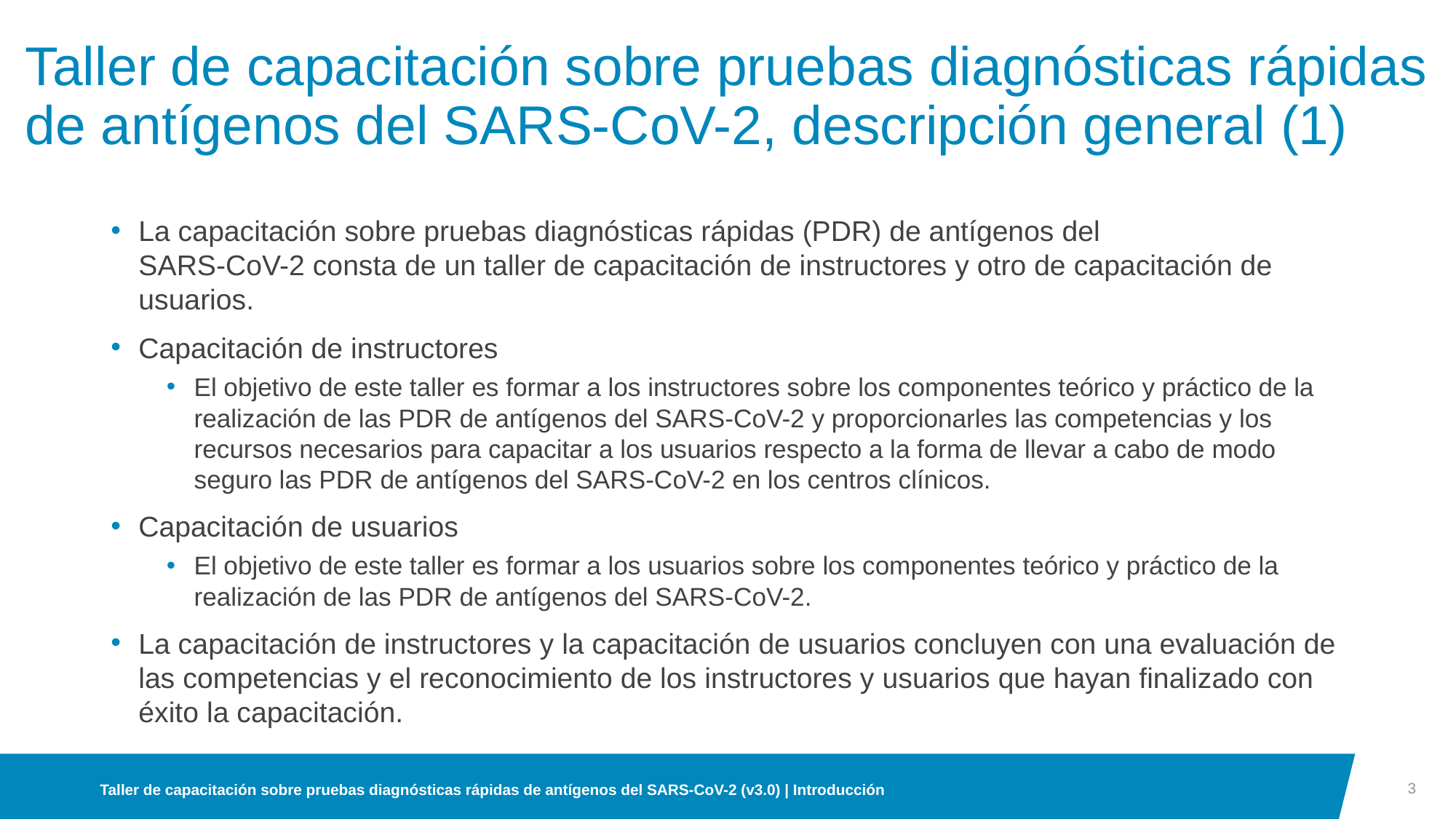

# Taller de capacitación sobre pruebas diagnósticas rápidas de antígenos del SARS-CoV-2, descripción general (1)
La capacitación sobre pruebas diagnósticas rápidas (PDR) de antígenos del
SARS-CoV-2 consta de un taller de capacitación de instructores y otro de capacitación de usuarios.
Capacitación de instructores
El objetivo de este taller es formar a los instructores sobre los componentes teórico y práctico de la realización de las PDR de antígenos del SARS-CoV-2 y proporcionarles las competencias y los recursos necesarios para capacitar a los usuarios respecto a la forma de llevar a cabo de modo seguro las PDR de antígenos del SARS-CoV-2 en los centros clínicos.
Capacitación de usuarios
El objetivo de este taller es formar a los usuarios sobre los componentes teórico y práctico de la realización de las PDR de antígenos del SARS-CoV-2.
La capacitación de instructores y la capacitación de usuarios concluyen con una evaluación de las competencias y el reconocimiento de los instructores y usuarios que hayan finalizado con éxito la capacitación.

3
Taller de capacitación sobre pruebas diagnósticas rápidas de antígenos del SARS-CoV-2 (v3.0) | Introducción